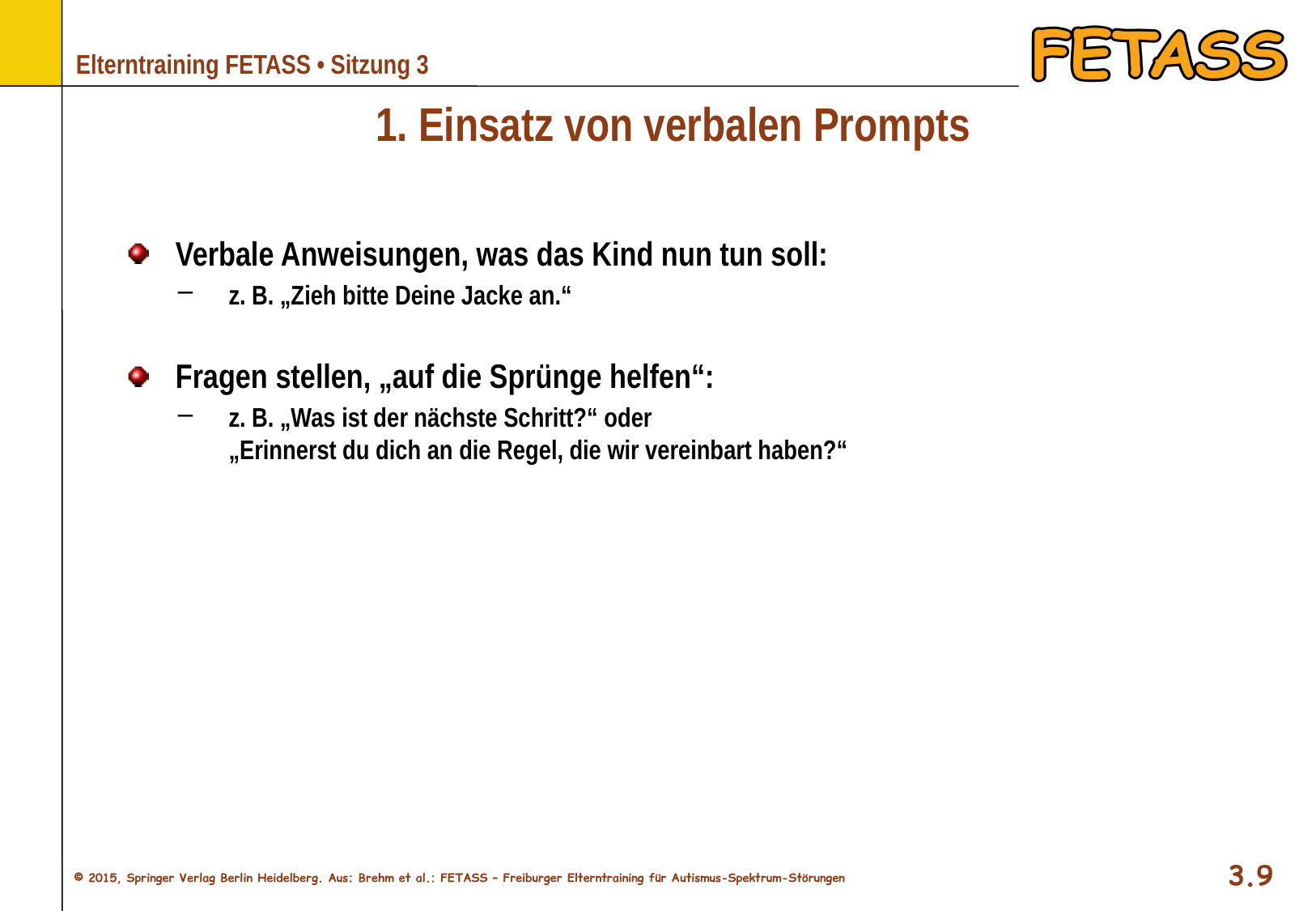

# 1. Einsatz von verbalen Prompts
Verbale Anweisungen, was das Kind nun tun soll:
z. B. „Zieh bitte Deine Jacke an.“

Fragen stellen, „auf die Sprünge helfen“:
z. B. „Was ist der nächste Schritt?“ oder
„Erinnerst du dich an die Regel, die wir vereinbart haben?“